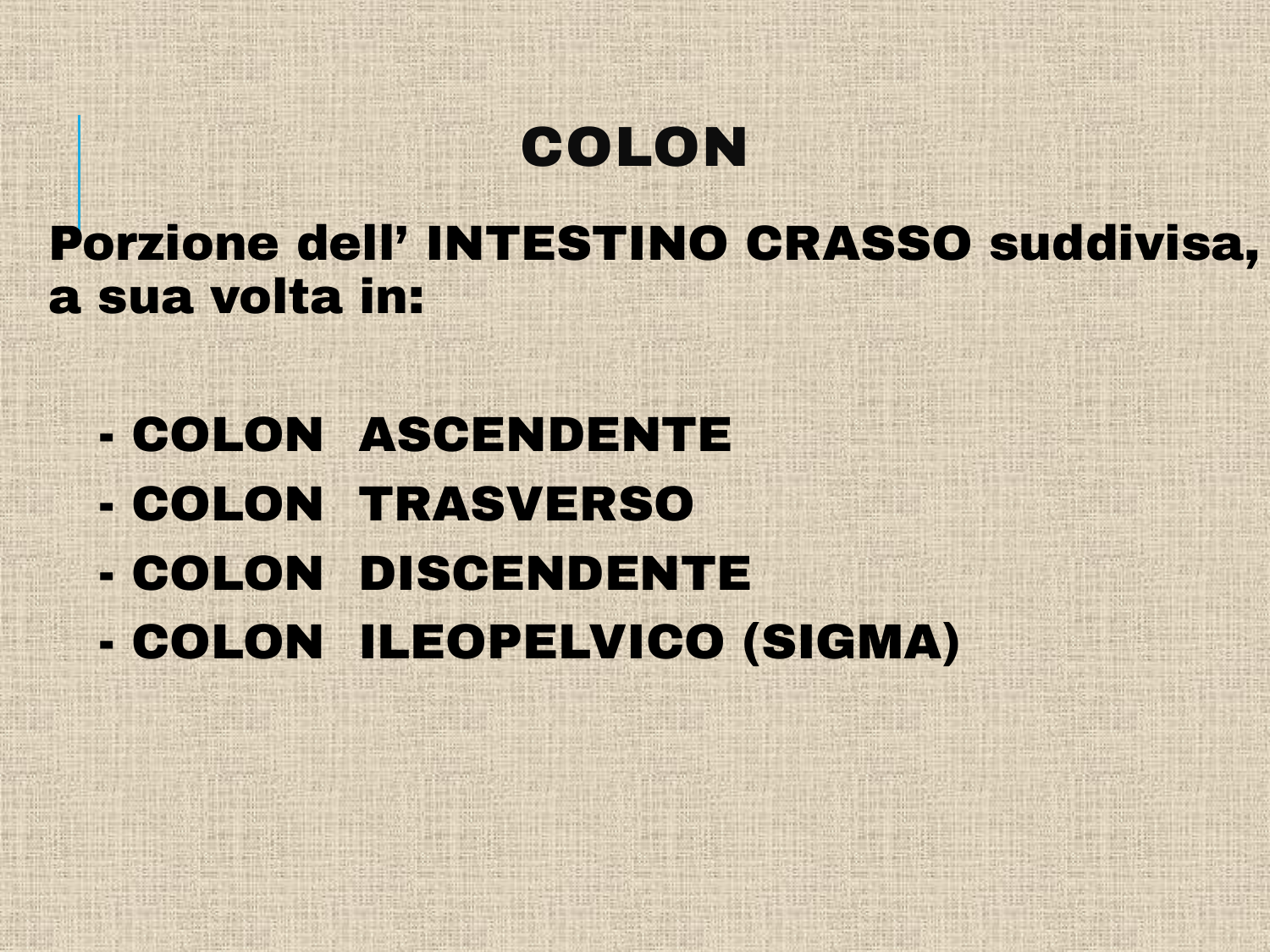

# COLON
Porzione dell’ INTESTINO CRASSO suddivisa, a sua volta in:

   - COLON  ASCENDENTE
   - COLON  TRASVERSO
   - COLON  DISCENDENTE
   - COLON  ILEOPELVICO (SIGMA)